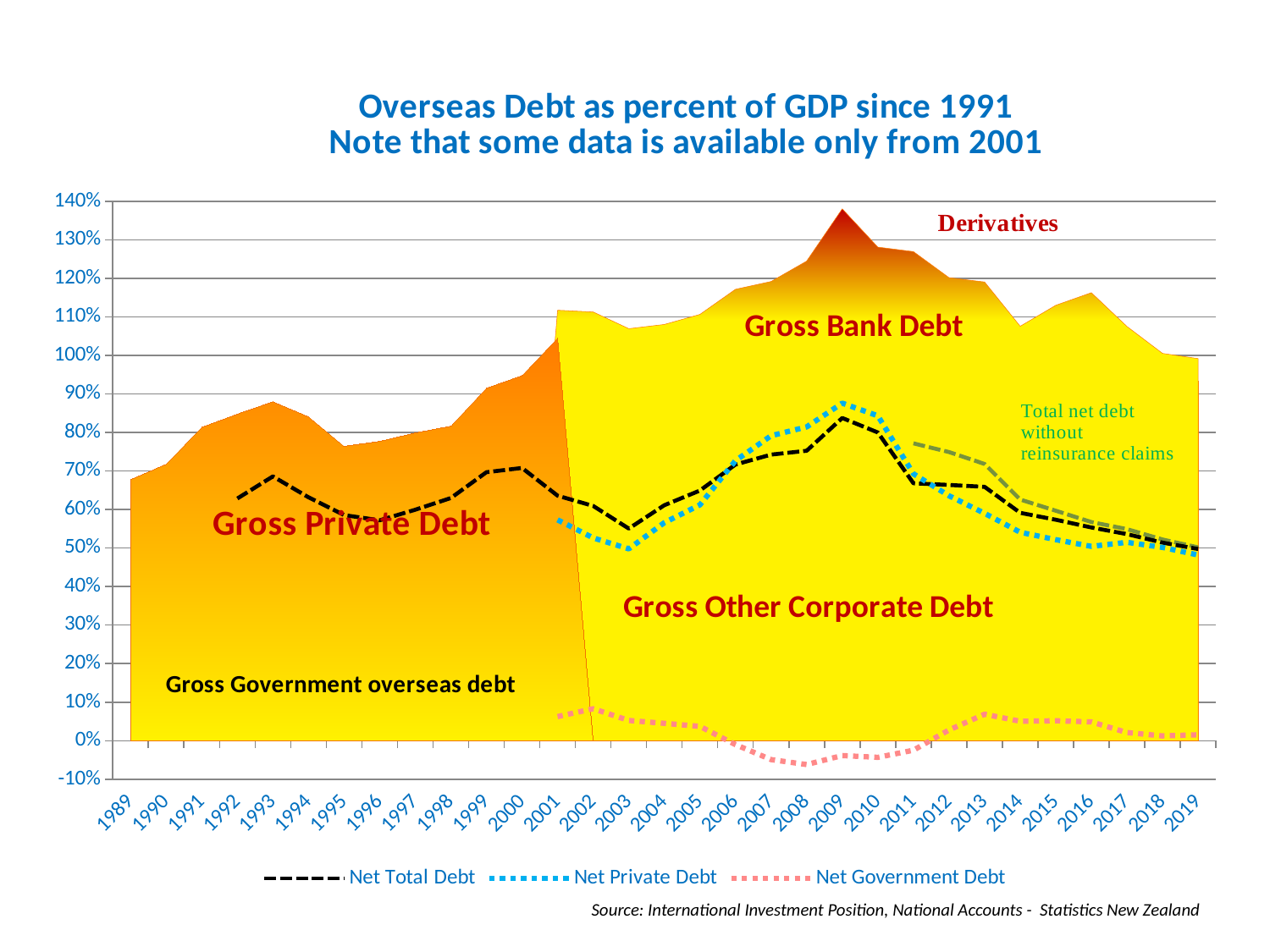

[unsupported chart]

Source: International Investment Position, National Accounts -  Statistics New Zealand